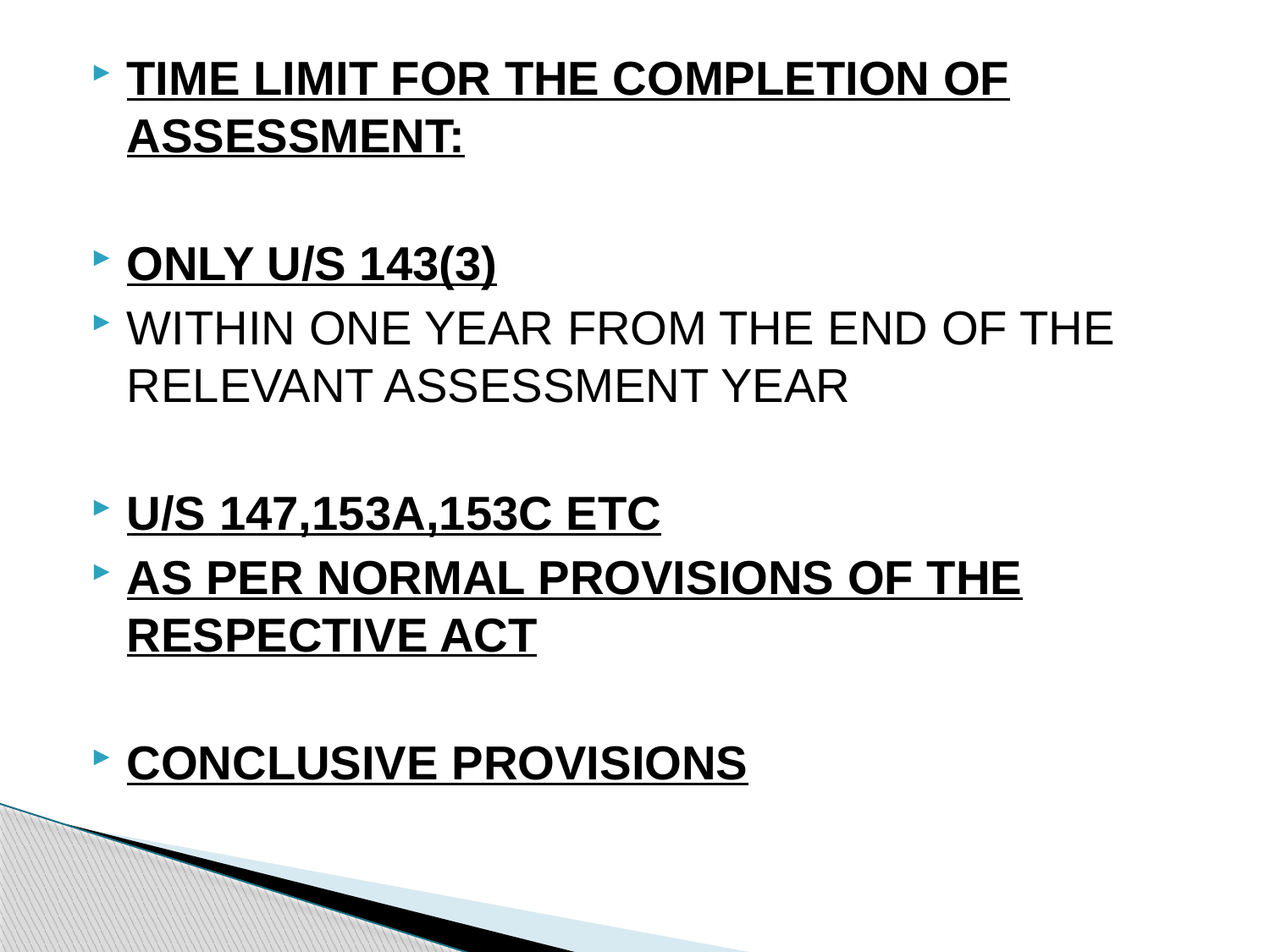

TIME LIMIT FOR THE COMPLETION OF ASSESSMENT:

ONLY U/S 143(3)
WITHIN ONE YEAR FROM THE END OF THE RELEVANT ASSESSMENT YEAR

U/S 147,153A,153C ETC
AS PER NORMAL PROVISIONS OF THE RESPECTIVE ACT

CONCLUSIVE PROVISIONS